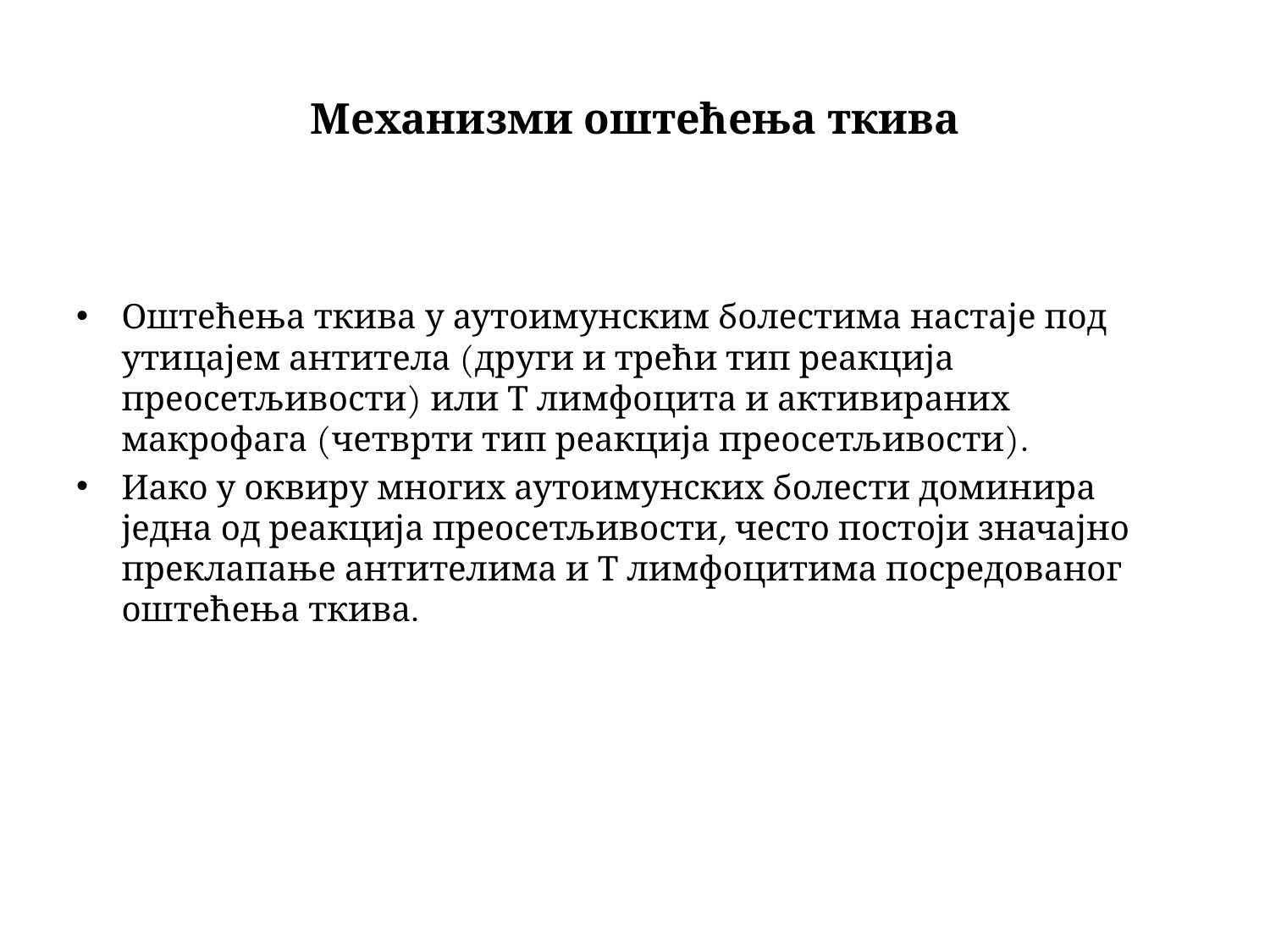

# Механизми оштећења ткива

Оштећења ткива у аутоимунским болестима настаје под утицајем антитела (други и трећи тип реакција преосетљивости) или Т лимфоцита и активираних макрофага (четврти тип реакција преосетљивости).
Иако у оквиру многих аутоимунских болести доминира једна од реакција преосетљивости, често постоји значајно преклапање антителима и Т лимфоцитима посредованог оштећења ткива.